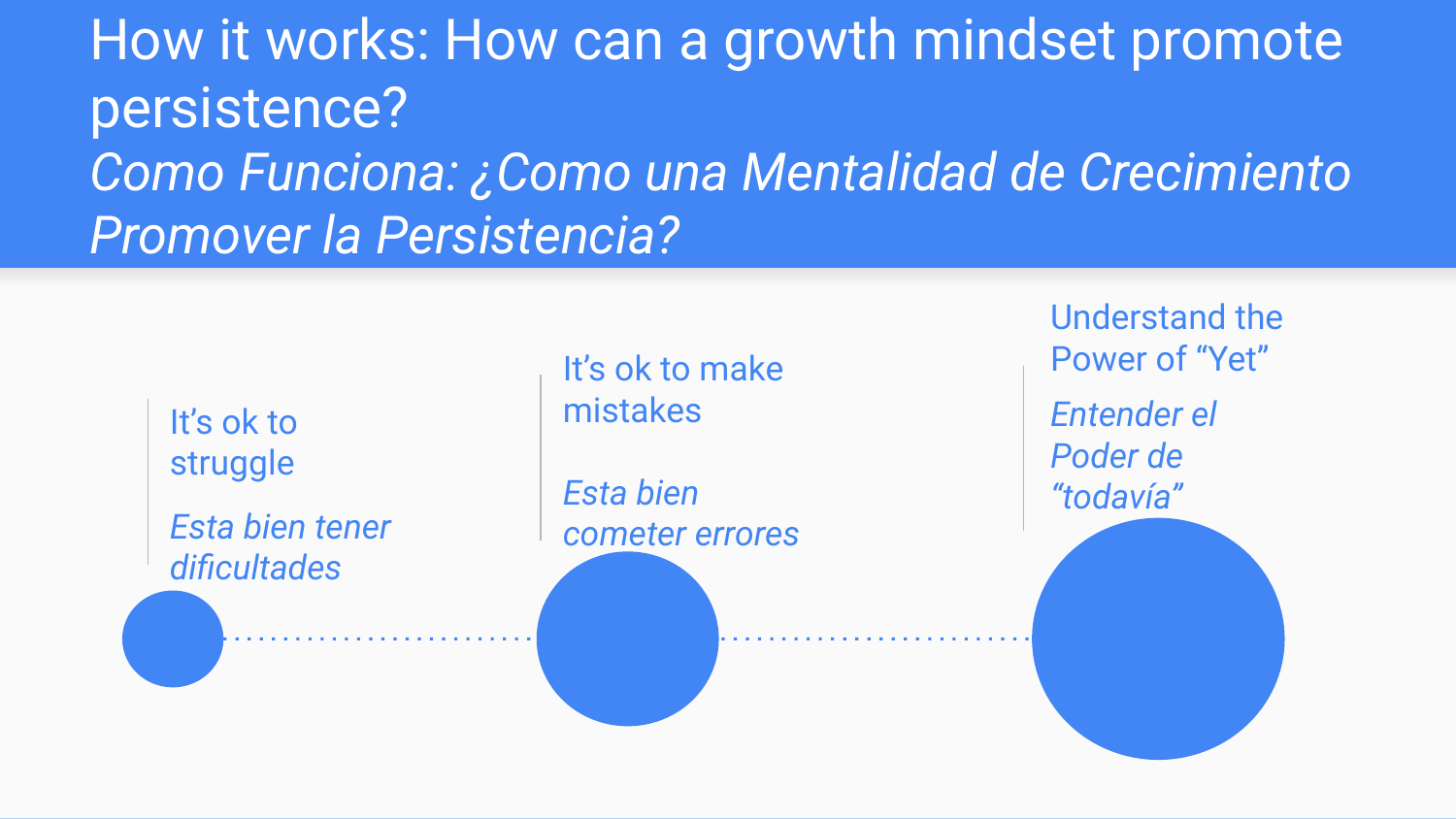

# How it works: How can a growth mindset promote persistence?
Como Funciona: ¿Como una Mentalidad de Crecimiento Promover la Persistencia?

Understand the Power of “Yet”

Entender el Poder de “todavía”

It’s ok to make mistakes

Esta bien cometer errores

It’s ok to struggle

Esta bien tener dificultades